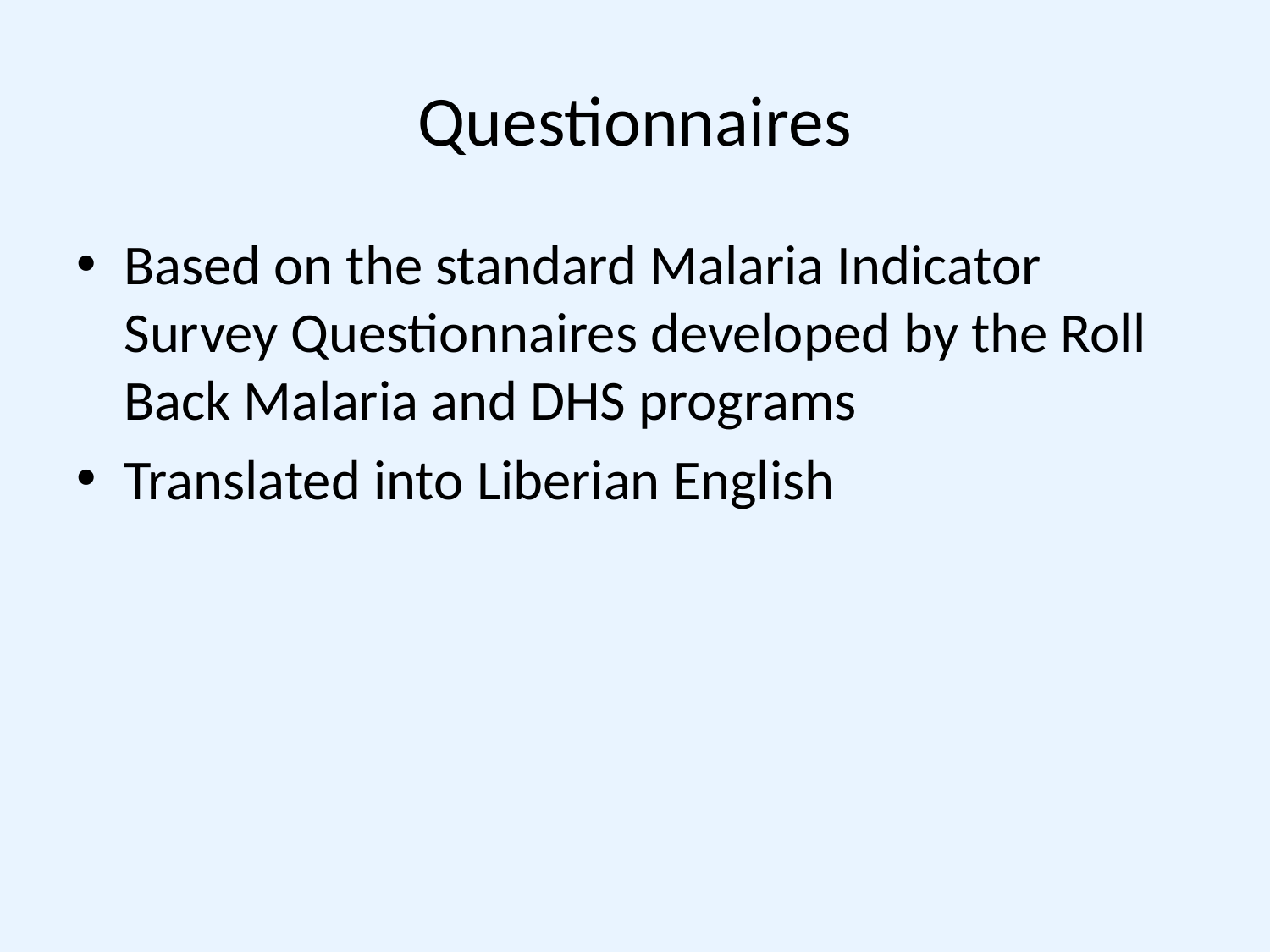

# Questionnaires
Based on the standard Malaria Indicator Survey Questionnaires developed by the Roll Back Malaria and DHS programs
Translated into Liberian English